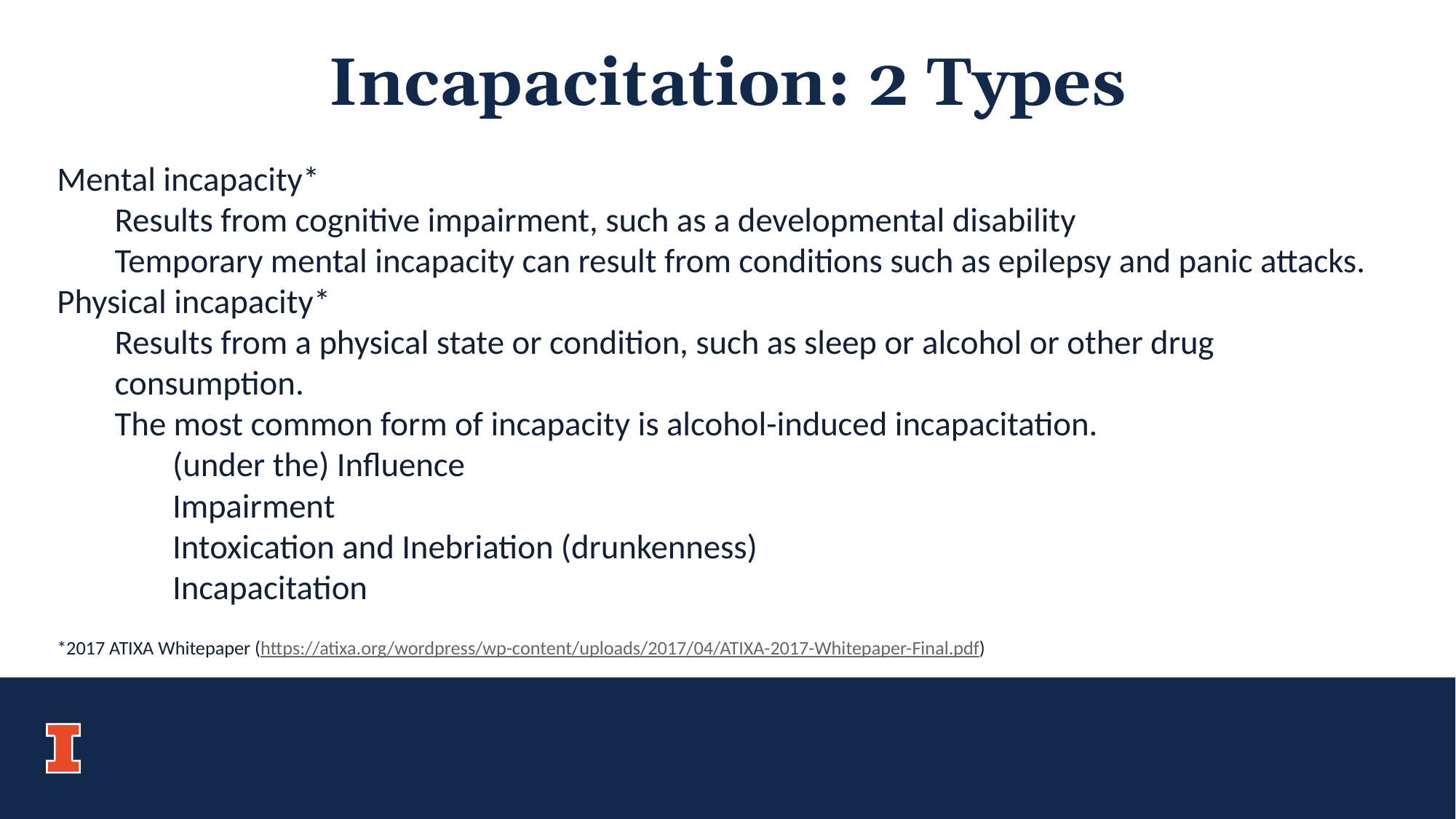

Incapacitation: 2 Types
Mental incapacity*
Results from cognitive impairment, such as a developmental disability
Temporary mental incapacity can result from conditions such as epilepsy and panic attacks.
Physical incapacity*
Results from a physical state or condition, such as sleep or alcohol or other drug consumption.
The most common form of incapacity is alcohol-induced incapacitation.
(under the) Influence
Impairment
Intoxication and Inebriation (drunkenness)
Incapacitation

*2017 ATIXA Whitepaper (https://atixa.org/wordpress/wp-content/uploads/2017/04/ATIXA-2017-Whitepaper-Final.pdf)